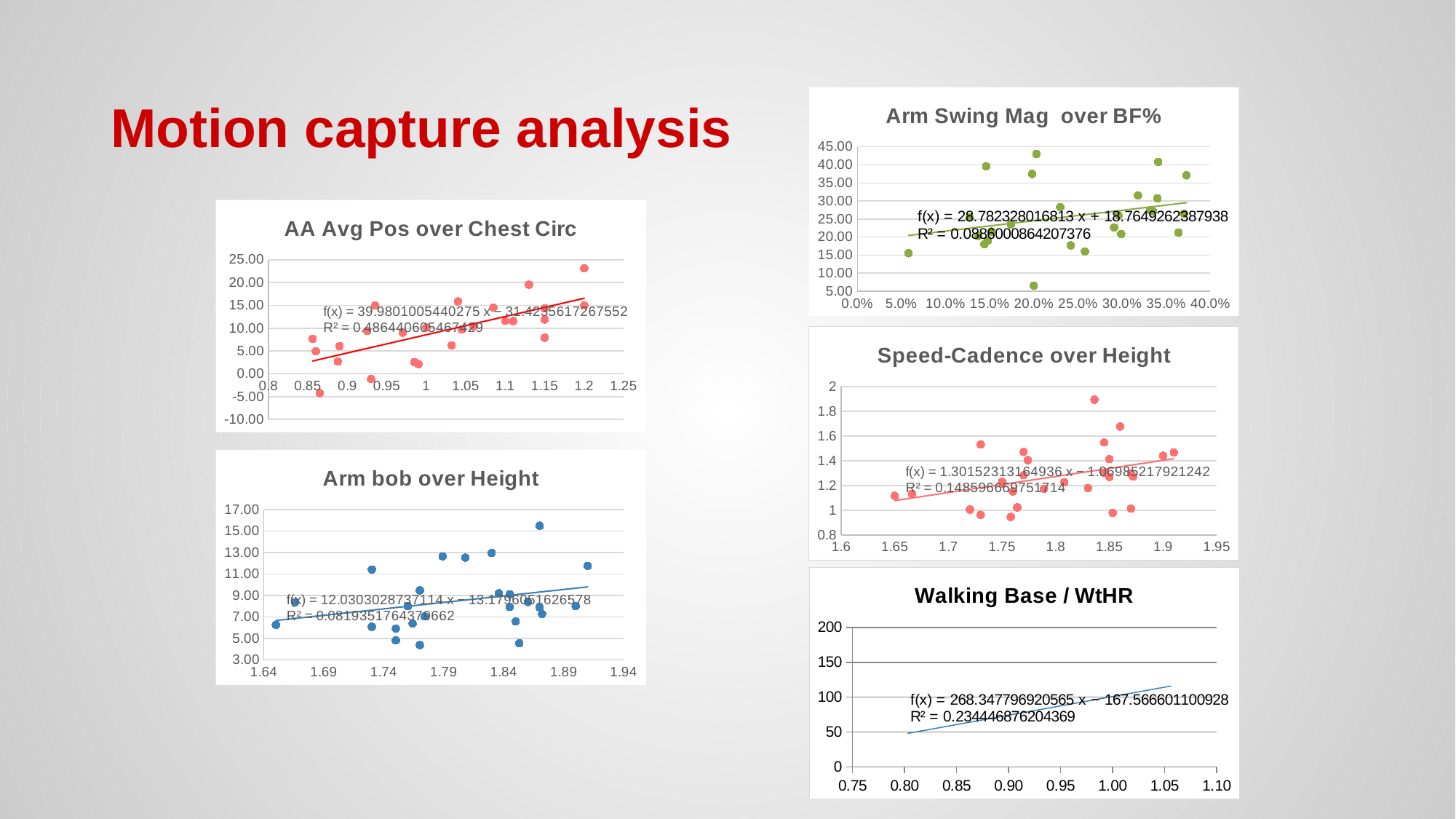

# Motion capture analysis

### Chart: Arm Swing Mag  over BF%

| Category |  |
|---|---|

### Chart: AA Avg Pos over Chest Circ

| Category |  |
|---|---|

### Chart: Speed-Cadence over Height

| Category |  |
|---|---|

### Chart: Arm bob over Height

| Category |  |
|---|---|

### Chart: Walking Base / WtHR

| Category |  |
|---|---|